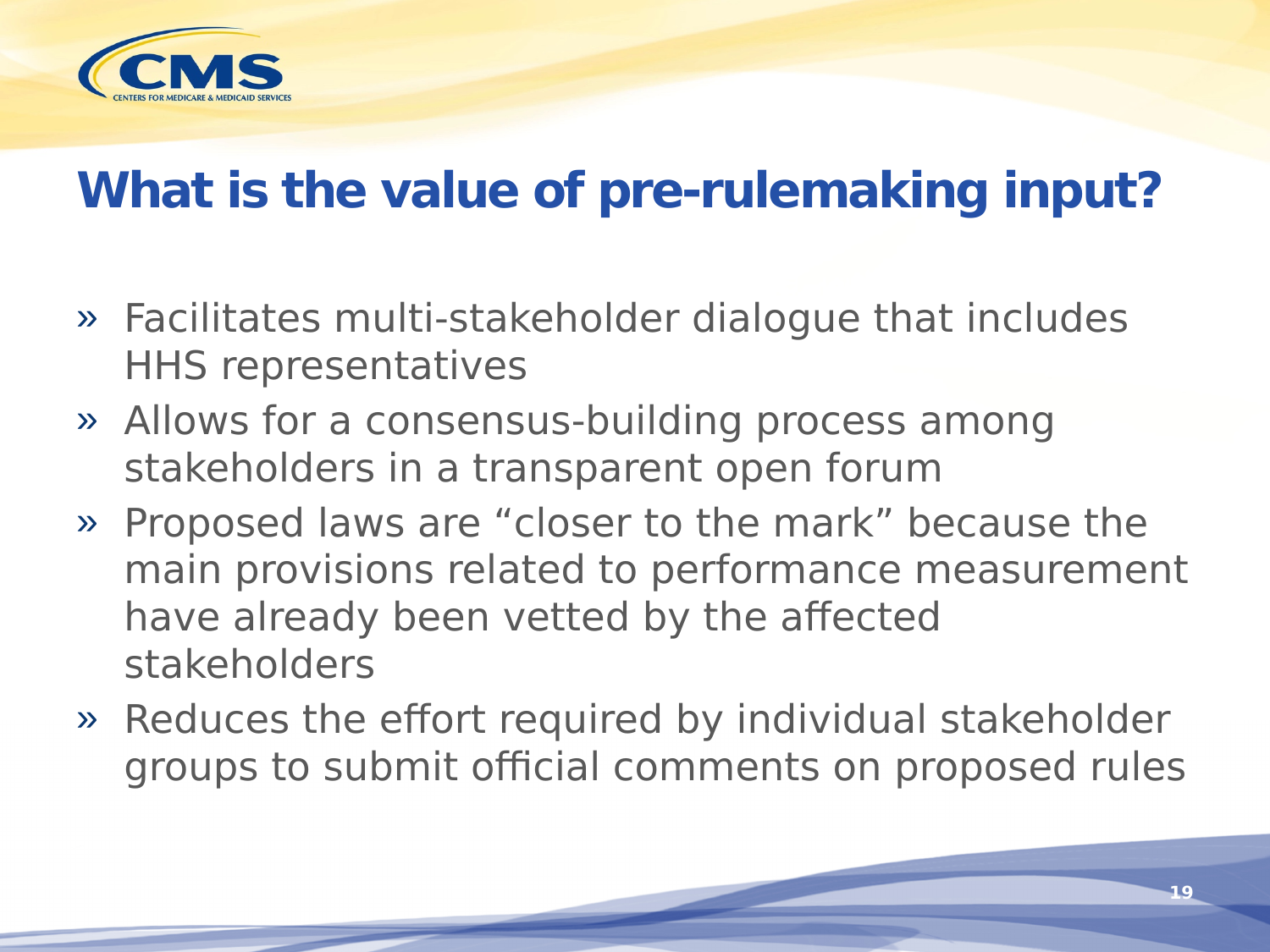

# What is the value of pre-rulemaking input?
Facilitates multi-stakeholder dialogue that includes HHS representatives
Allows for a consensus-building process among stakeholders in a transparent open forum
Proposed laws are “closer to the mark” because the main provisions related to performance measurement have already been vetted by the affected stakeholders
Reduces the effort required by individual stakeholder groups to submit official comments on proposed rules

19